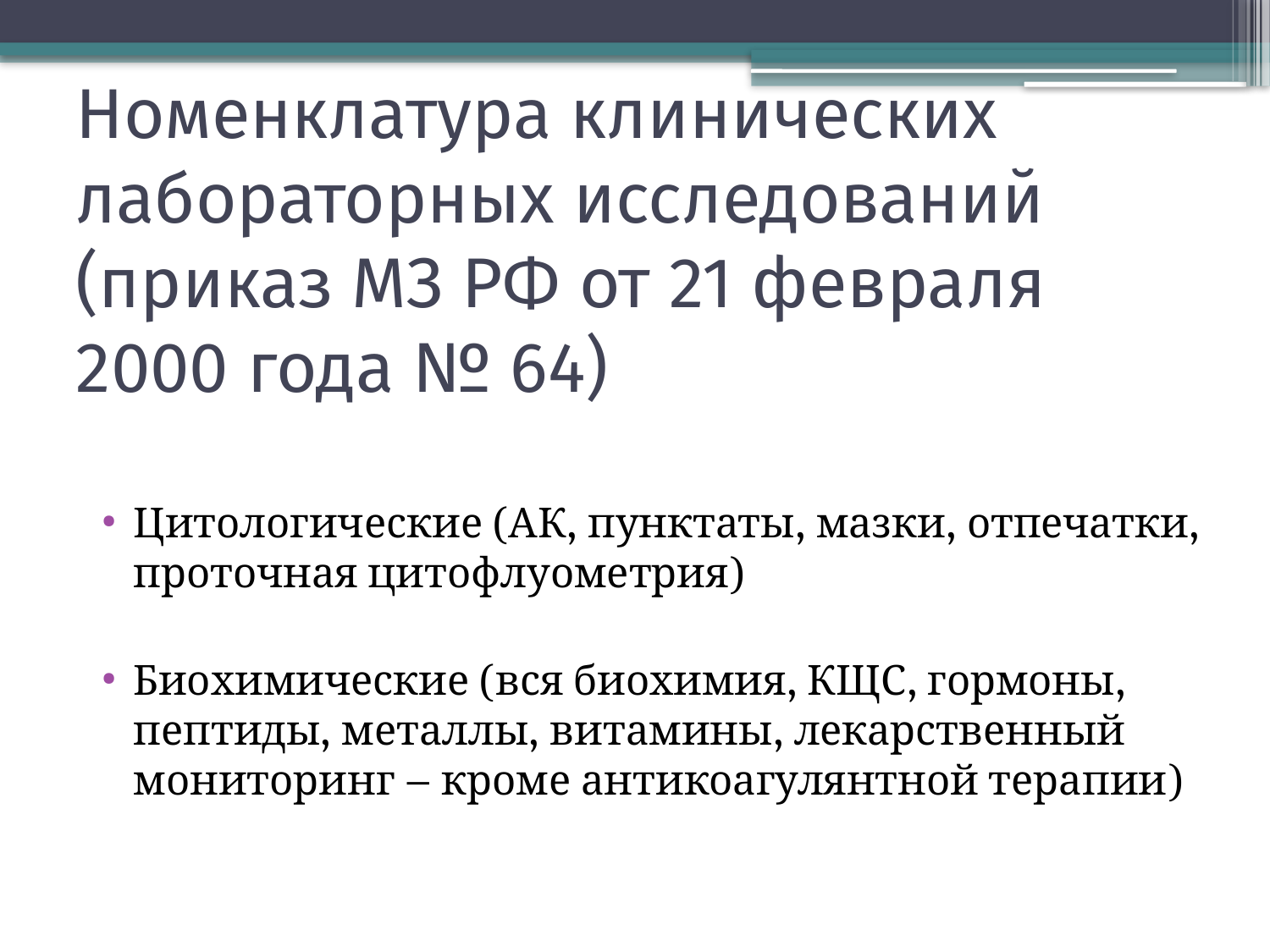

# Номенклатура клинических лабораторных исследований (приказ МЗ РФ от 21 февраля 2000 года № 64)

Цитологические (АК, пунктаты, мазки, отпечатки, проточная цитофлуометрия)

Биохимические (вся биохимия, КЩС, гормоны, пептиды, металлы, витамины, лекарственный мониторинг – кроме антикоагулянтной терапии)